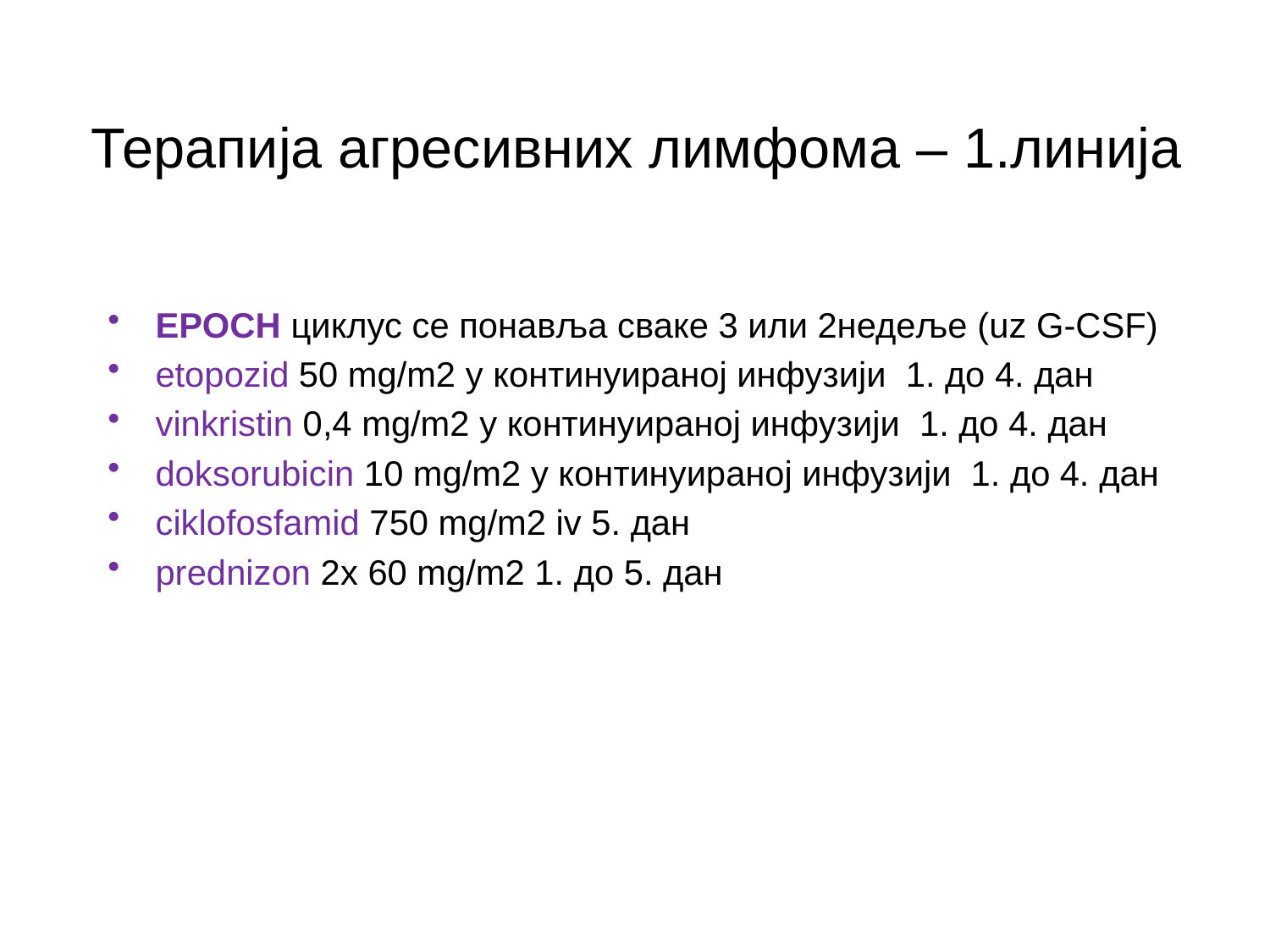

# Терапија агресивних лимфома – 1.линија
EPOCH циклус се понавља сваке 3 или 2недеље (uz G-CSF)
etopozid 50 mg/m2 у континуираној инфузији  1. до 4. дан
vinkristin 0,4 mg/m2 у континуираној инфузији  1. до 4. дан
doksorubicin 10 mg/m2 у континуираној инфузији  1. до 4. дан
ciklofosfamid 750 mg/m2 iv 5. дан
prednizon 2x 60 mg/m2 1. дo 5. дан